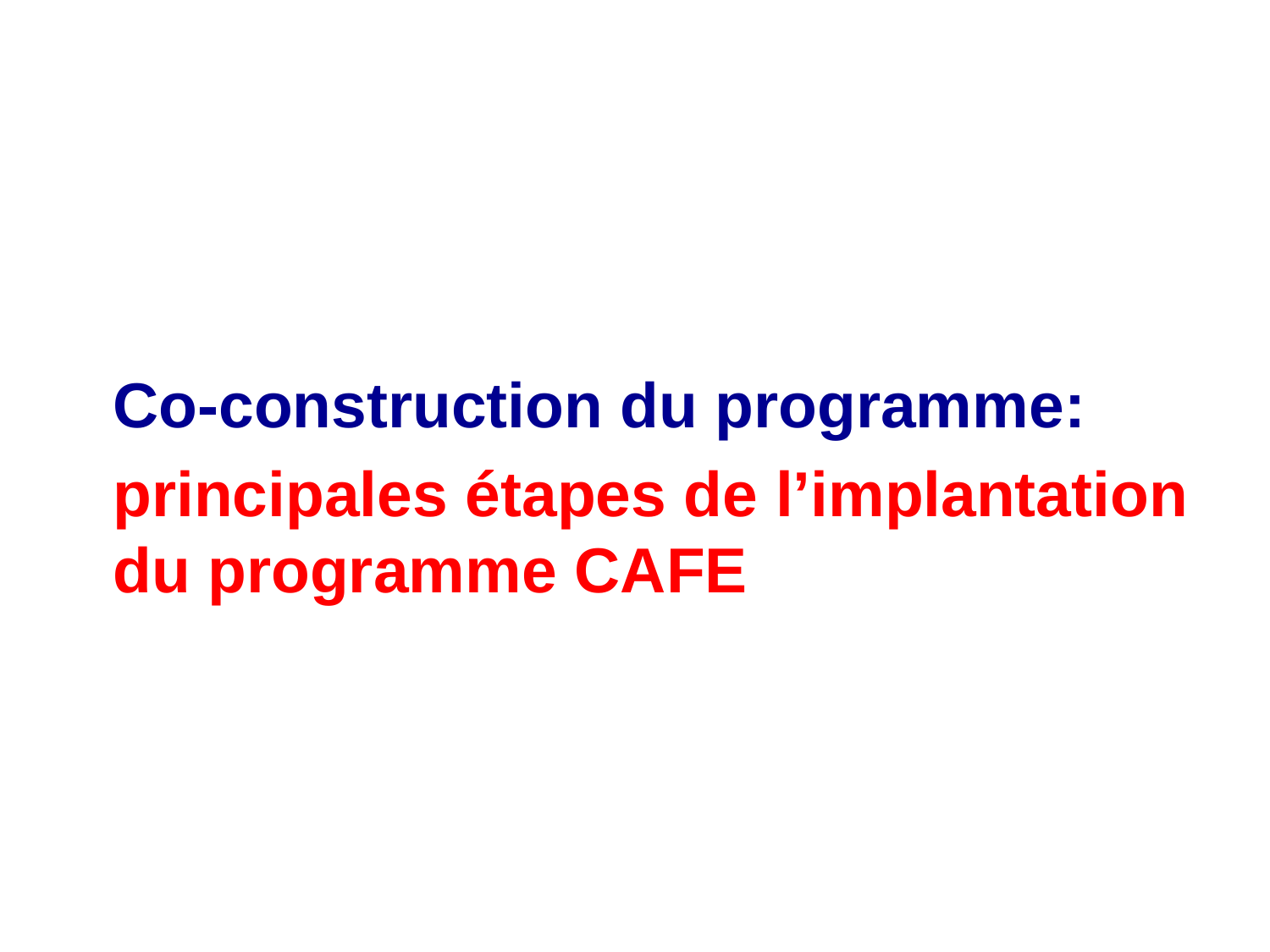

Co-construction du programme:
principales étapes de l’implantation du programme CAFE